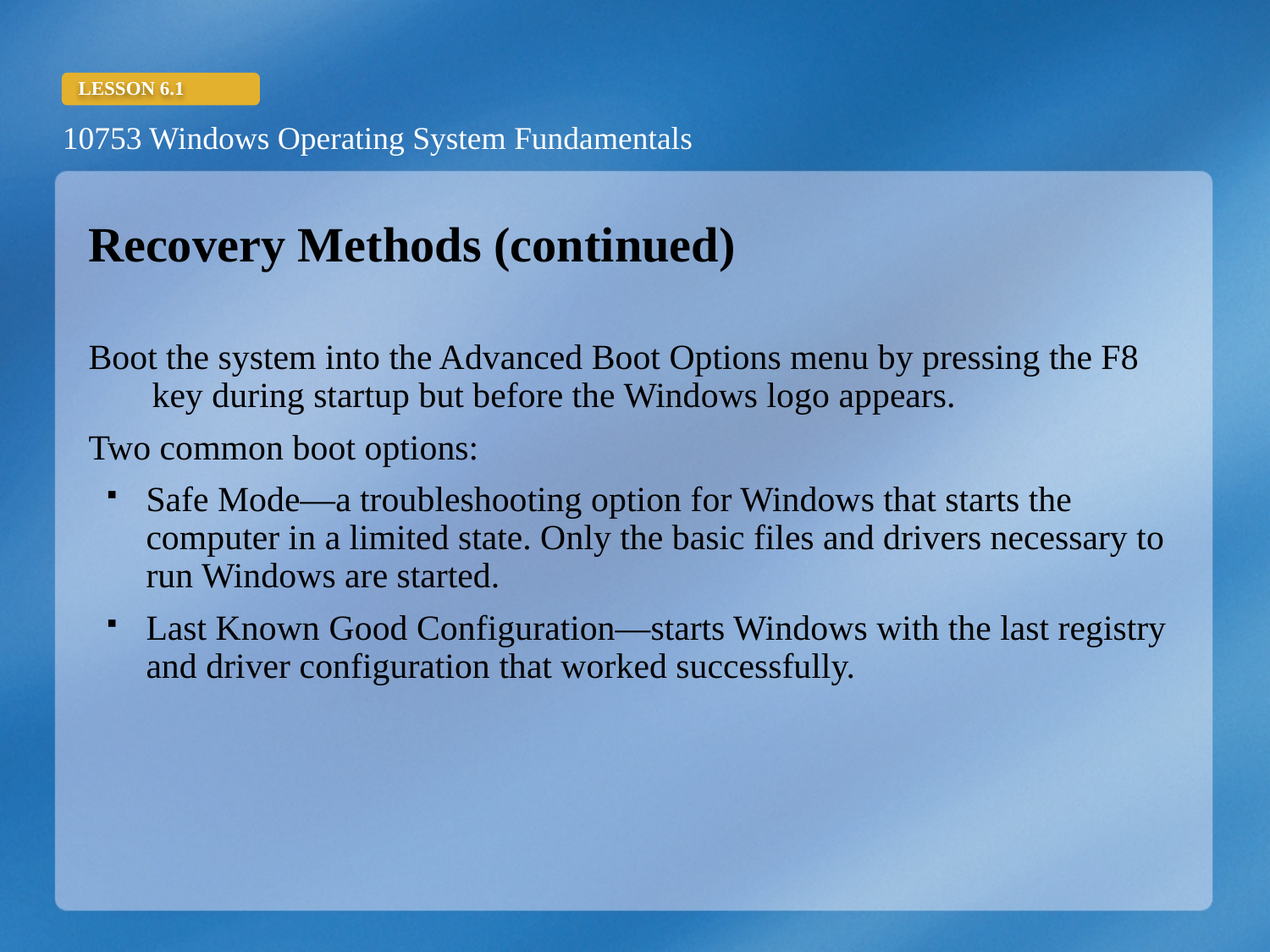

Recovery Methods (continued)

Boot the system into the Advanced Boot Options menu by pressing the F8 key during startup but before the Windows logo appears.
Two common boot options:
Safe Mode—a troubleshooting option for Windows that starts the computer in a limited state. Only the basic files and drivers necessary to run Windows are started.
Last Known Good Configuration—starts Windows with the last registry and driver configuration that worked successfully.